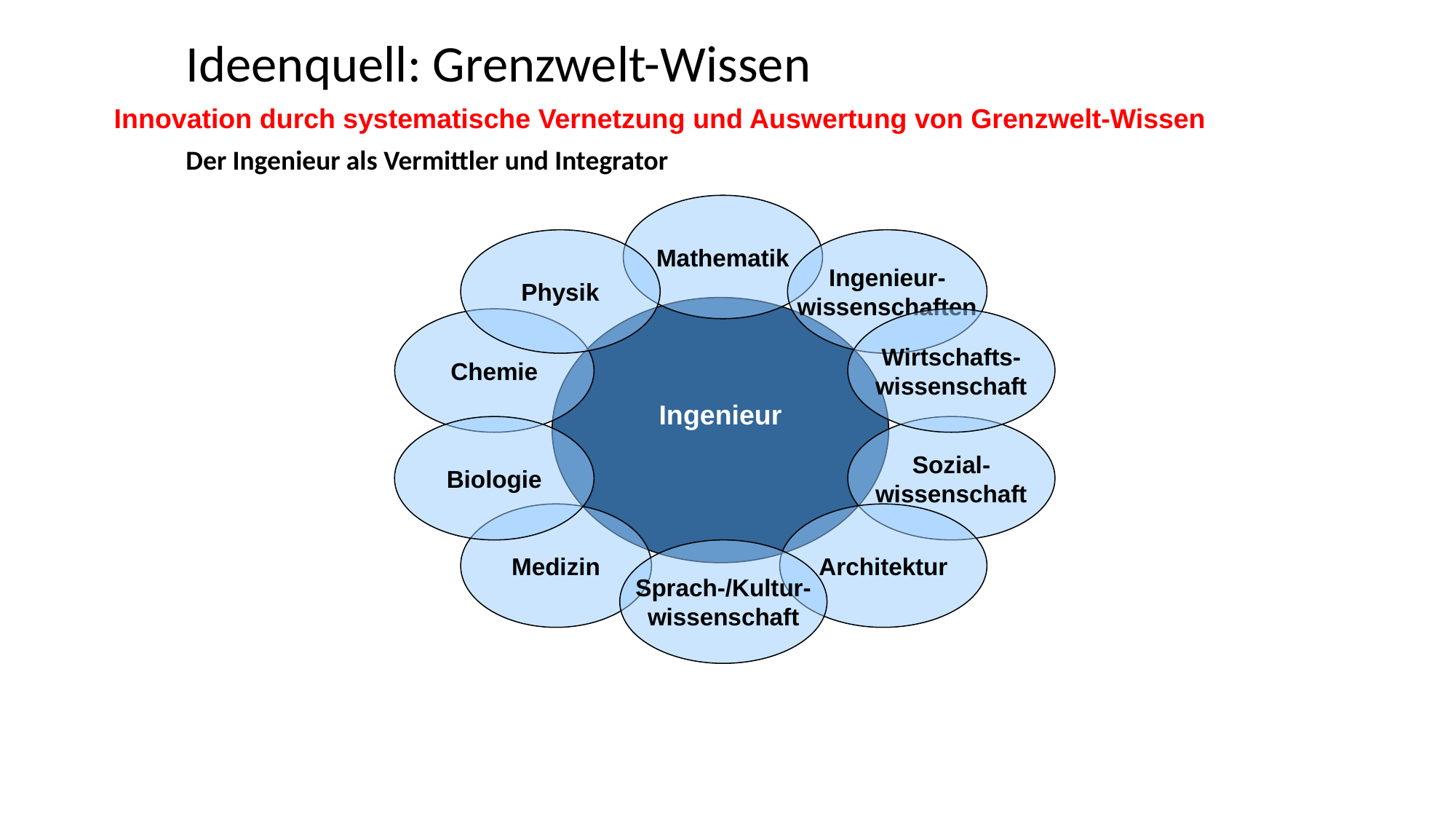

# Ideenquell: Grenzwelt-Wissen
Innovation durch systematische Vernetzung und Auswertung von Grenzwelt-Wissen
Der Ingenieur als Vermittler und Integrator
Mathematik
Physik
Ingenieur-
wissenschaften
Ingenieur

Chemie
Wirtschafts-
wissenschaft
Biologie
Sozial-
wissenschaft
Medizin
Architektur
Sprach-/Kultur-
wissenschaft